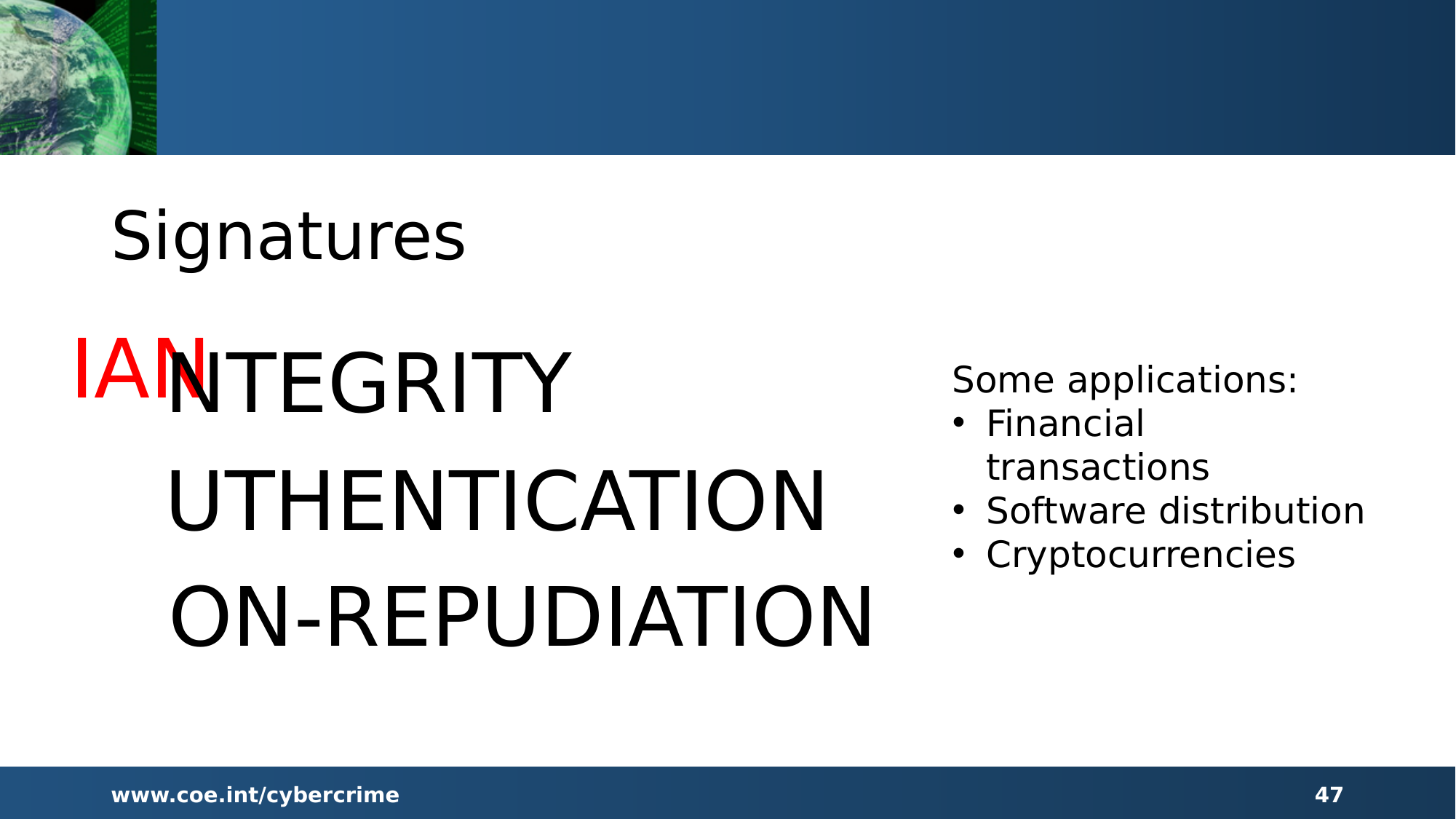

# Signatures
IAN
NTEGRITY
Some applications:
Financial transactions
Software distribution
Cryptocurrencies
UTHENTICATION
ON-REPUDIATION
www.coe.int/cybercrime
47